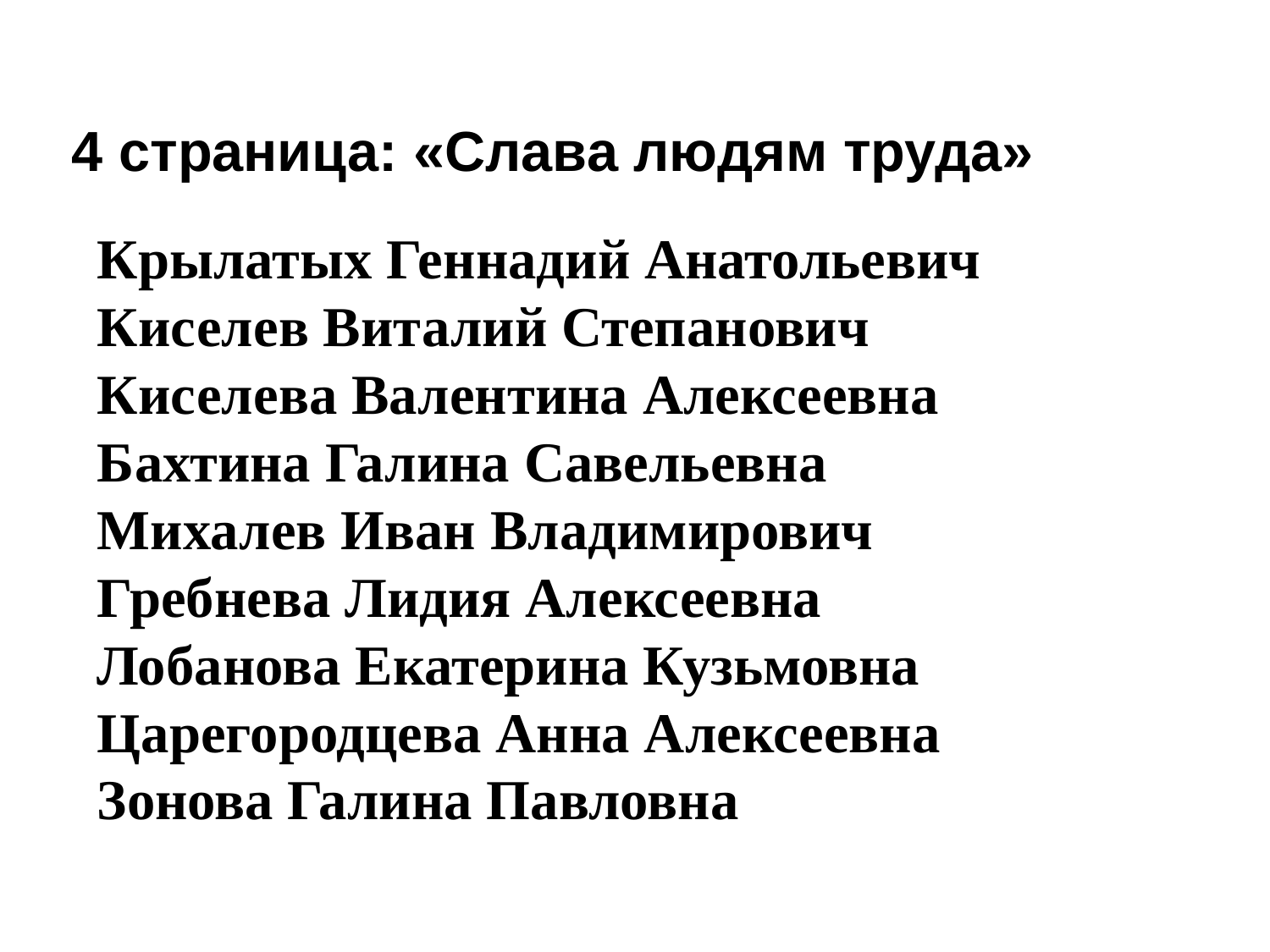

4 страница: «Слава людям труда»

Крылатых Геннадий Анатольевич
Киселев Виталий Степанович
Киселева Валентина Алексеевна
Бахтина Галина Савельевна
Михалев Иван Владимирович
Гребнева Лидия Алексеевна
Лобанова Екатерина Кузьмовна
Царегородцева Анна Алексеевна
Зонова Галина Павловна